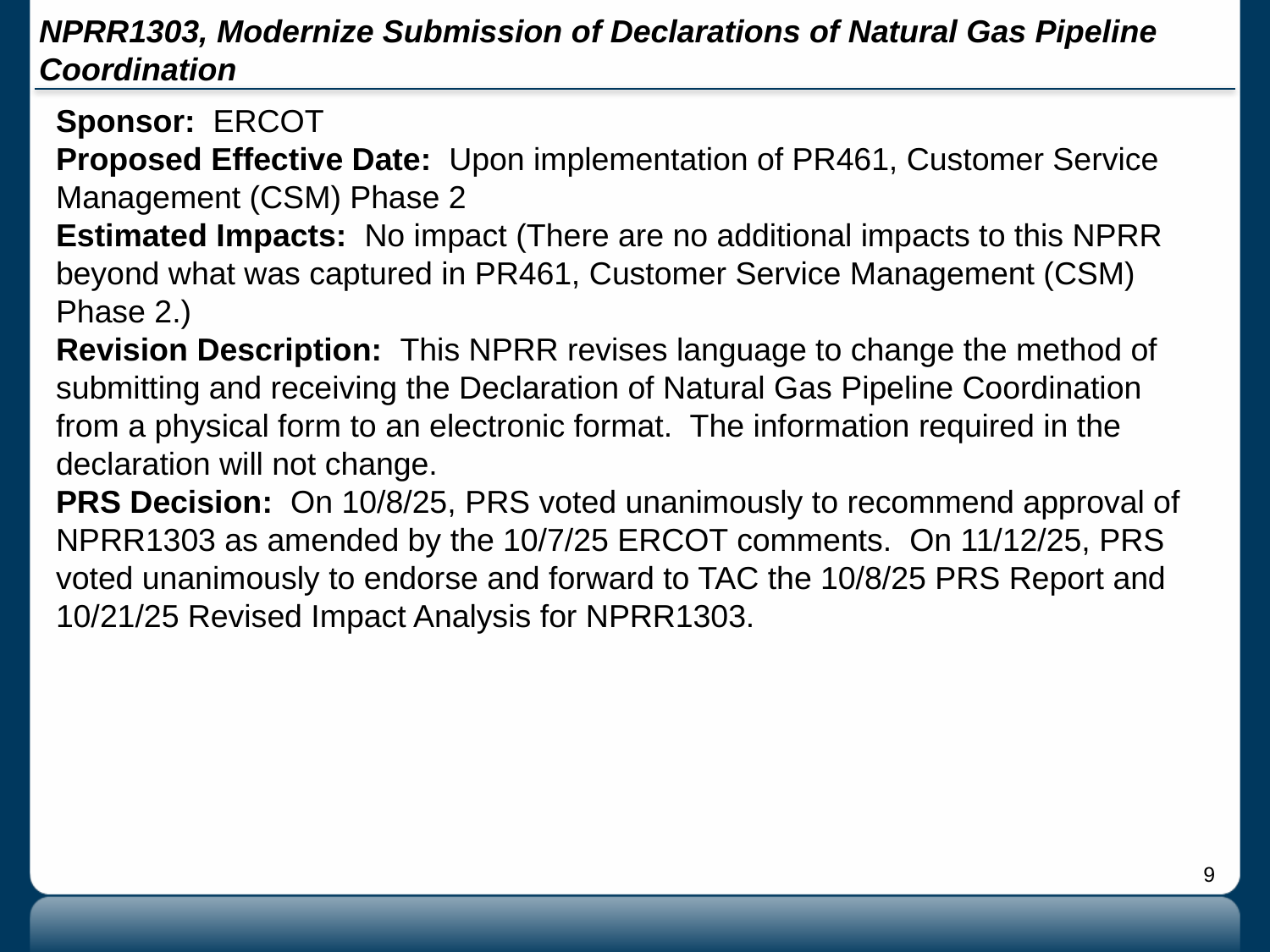

# NPRR1303, Modernize Submission of Declarations of Natural Gas Pipeline Coordination
Sponsor:  ERCOT
Proposed Effective Date:  Upon implementation of PR461, Customer Service Management (CSM) Phase 2
Estimated Impacts:  No impact (There are no additional impacts to this NPRR beyond what was captured in PR461, Customer Service Management (CSM) Phase 2.)
Revision Description:  This NPRR revises language to change the method of submitting and receiving the Declaration of Natural Gas Pipeline Coordination from a physical form to an electronic format.  The information required in the declaration will not change.
PRS Decision:  On 10/8/25, PRS voted unanimously to recommend approval of NPRR1303 as amended by the 10/7/25 ERCOT comments.  On 11/12/25, PRS voted unanimously to endorse and forward to TAC the 10/8/25 PRS Report and 10/21/25 Revised Impact Analysis for NPRR1303.